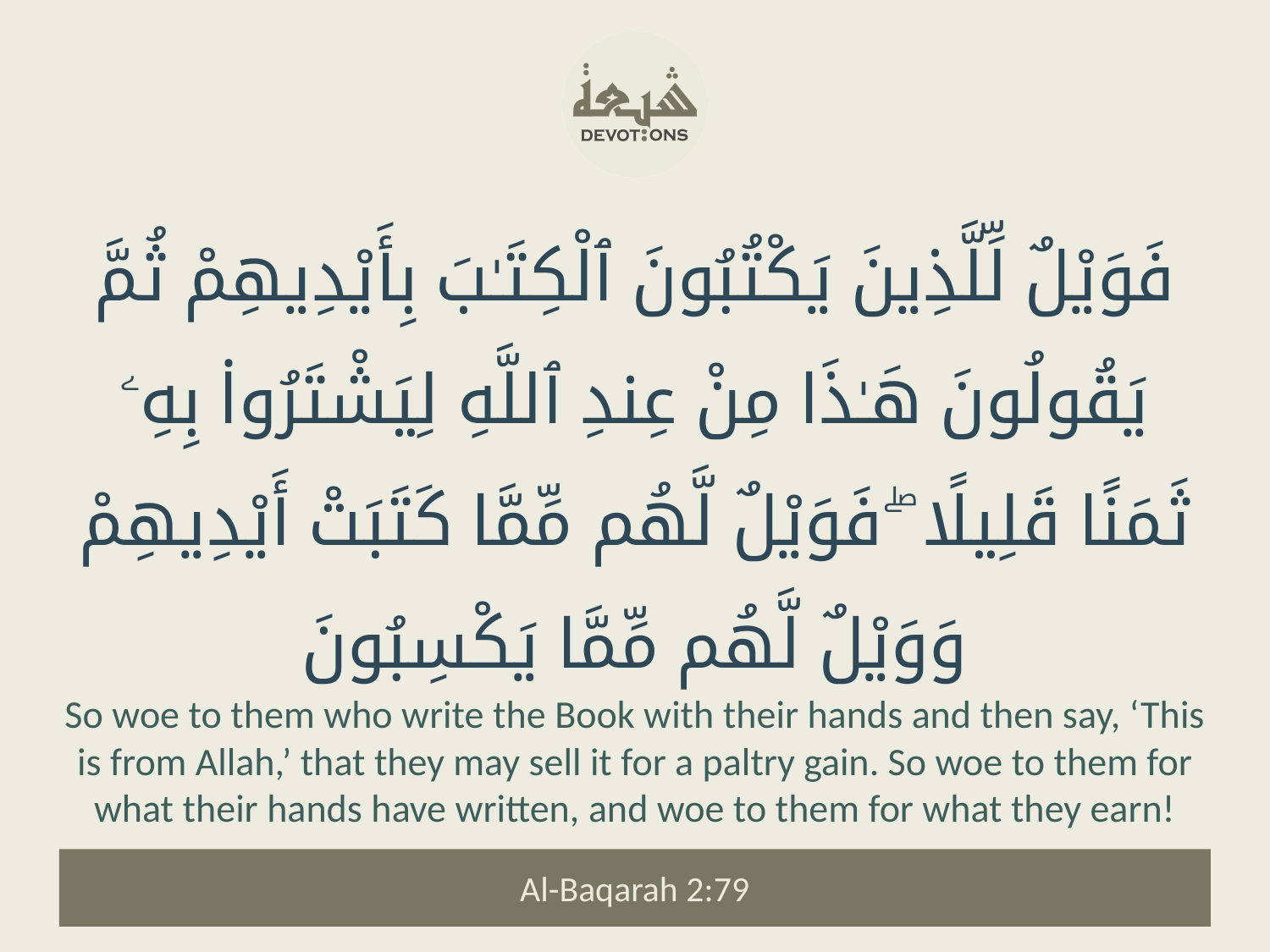

فَوَيْلٌ لِّلَّذِينَ يَكْتُبُونَ ٱلْكِتَـٰبَ بِأَيْدِيهِمْ ثُمَّ يَقُولُونَ هَـٰذَا مِنْ عِندِ ٱللَّهِ لِيَشْتَرُوا۟ بِهِۦ ثَمَنًا قَلِيلًا ۖ فَوَيْلٌ لَّهُم مِّمَّا كَتَبَتْ أَيْدِيهِمْ وَوَيْلٌ لَّهُم مِّمَّا يَكْسِبُونَ
So woe to them who write the Book with their hands and then say, ‘This is from Allah,’ that they may sell it for a paltry gain. So woe to them for what their hands have written, and woe to them for what they earn!
Al-Baqarah 2:79